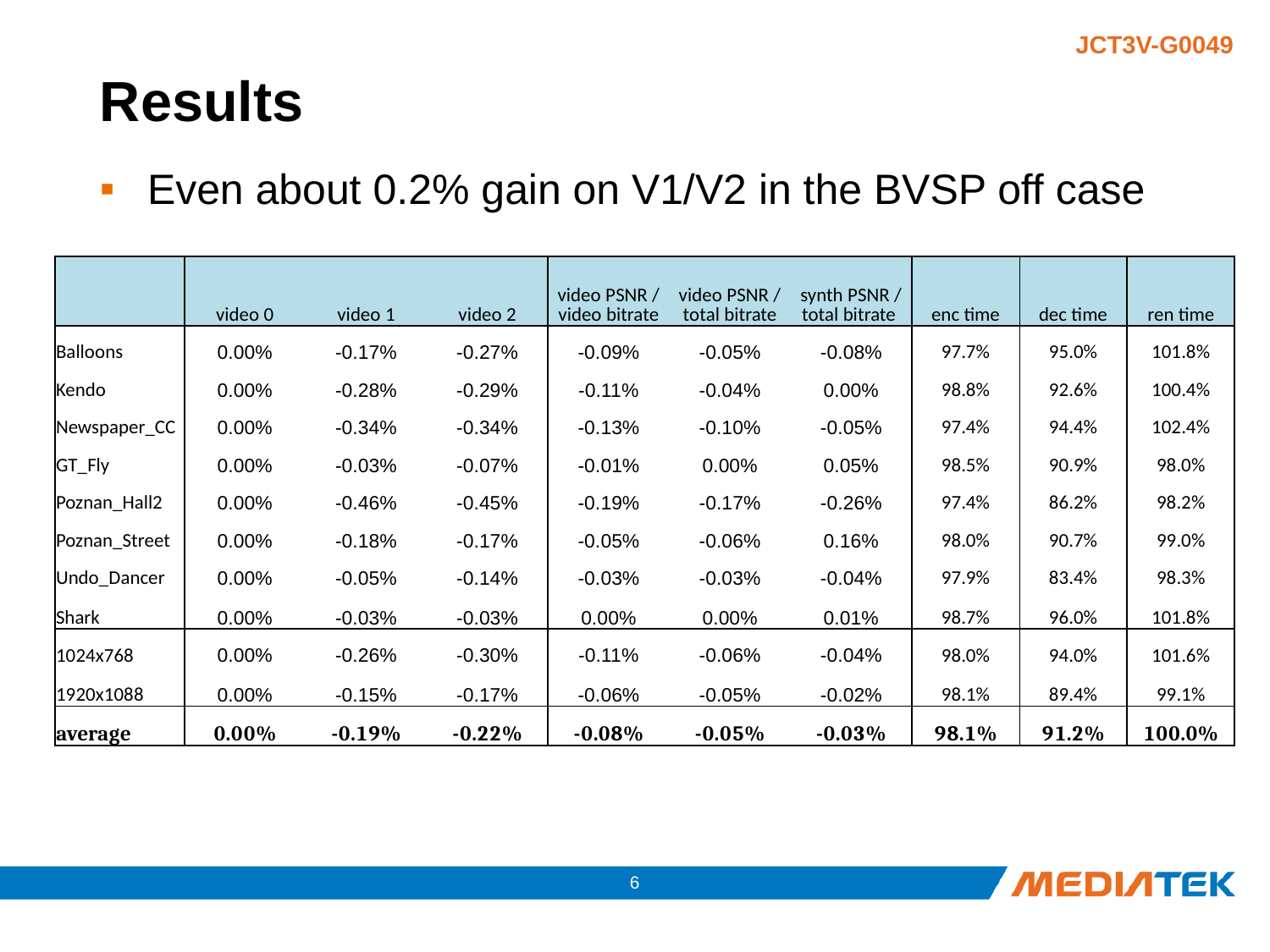

# Results
Even about 0.2% gain on V1/V2 in the BVSP off case
|  | video 0 | video 1 | video 2 | video PSNR / video bitrate | video PSNR / total bitrate | synth PSNR / total bitrate | enc time | dec time | ren time |
| --- | --- | --- | --- | --- | --- | --- | --- | --- | --- |
| Balloons | 0.00% | -0.17% | -0.27% | -0.09% | -0.05% | -0.08% | 97.7% | 95.0% | 101.8% |
| Kendo | 0.00% | -0.28% | -0.29% | -0.11% | -0.04% | 0.00% | 98.8% | 92.6% | 100.4% |
| Newspaper\_CC | 0.00% | -0.34% | -0.34% | -0.13% | -0.10% | -0.05% | 97.4% | 94.4% | 102.4% |
| GT\_Fly | 0.00% | -0.03% | -0.07% | -0.01% | 0.00% | 0.05% | 98.5% | 90.9% | 98.0% |
| Poznan\_Hall2 | 0.00% | -0.46% | -0.45% | -0.19% | -0.17% | -0.26% | 97.4% | 86.2% | 98.2% |
| Poznan\_Street | 0.00% | -0.18% | -0.17% | -0.05% | -0.06% | 0.16% | 98.0% | 90.7% | 99.0% |
| Undo\_Dancer | 0.00% | -0.05% | -0.14% | -0.03% | -0.03% | -0.04% | 97.9% | 83.4% | 98.3% |
| Shark | 0.00% | -0.03% | -0.03% | 0.00% | 0.00% | 0.01% | 98.7% | 96.0% | 101.8% |
| 1024x768 | 0.00% | -0.26% | -0.30% | -0.11% | -0.06% | -0.04% | 98.0% | 94.0% | 101.6% |
| 1920x1088 | 0.00% | -0.15% | -0.17% | -0.06% | -0.05% | -0.02% | 98.1% | 89.4% | 99.1% |
| average | 0.00% | -0.19% | -0.22% | -0.08% | -0.05% | -0.03% | 98.1% | 91.2% | 100.0% |
6